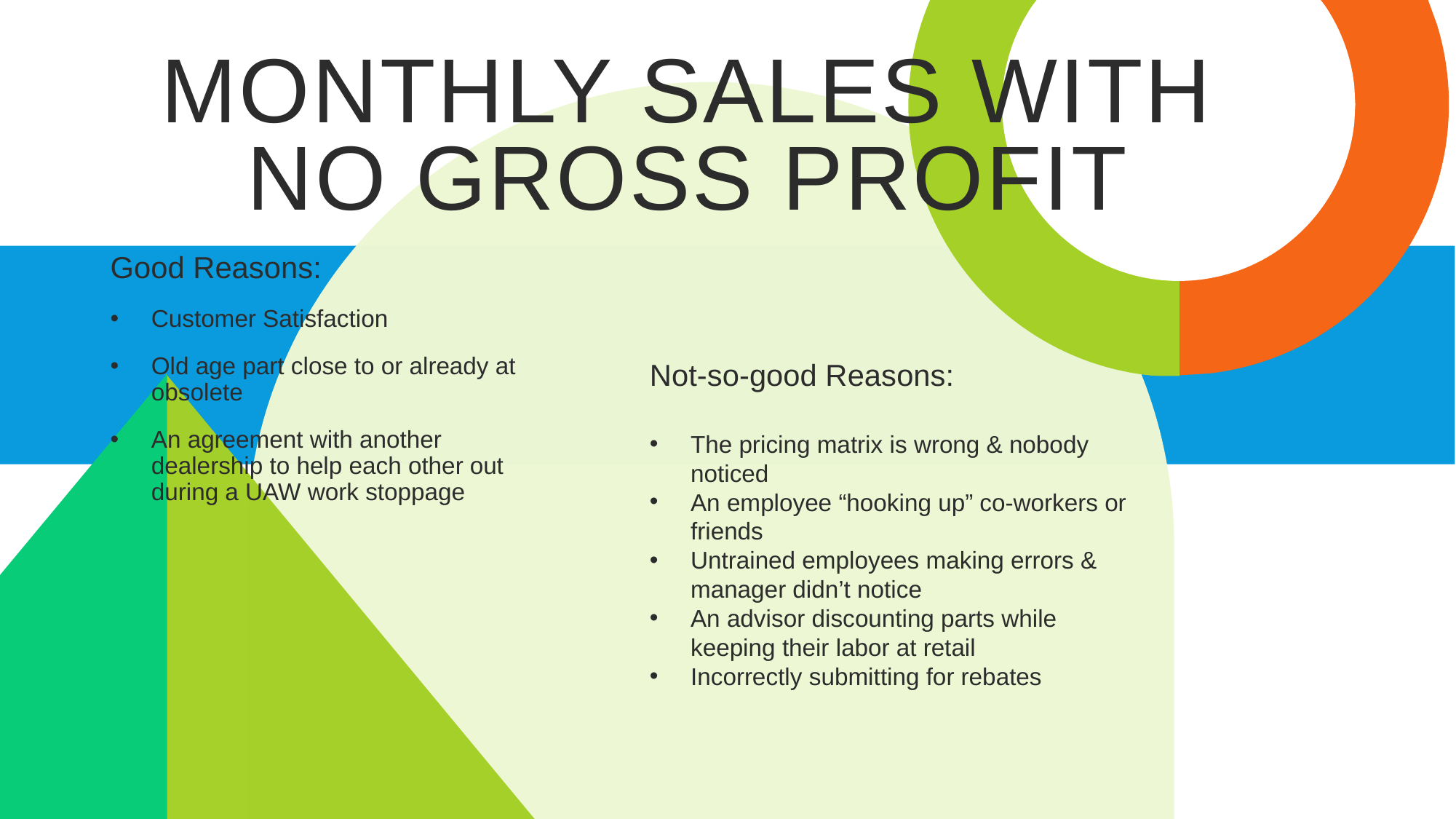

# MONTHLY SALES WITH NO GROSS PROFIT
Good Reasons:
Customer Satisfaction
Old age part close to or already at obsolete
An agreement with another dealership to help each other out during a UAW work stoppage

Not-so-good Reasons:

The pricing matrix is wrong & nobody noticed
An employee “hooking up” co-workers or friends
Untrained employees making errors & manager didn’t notice
An advisor discounting parts while keeping their labor at retail
Incorrectly submitting for rebates